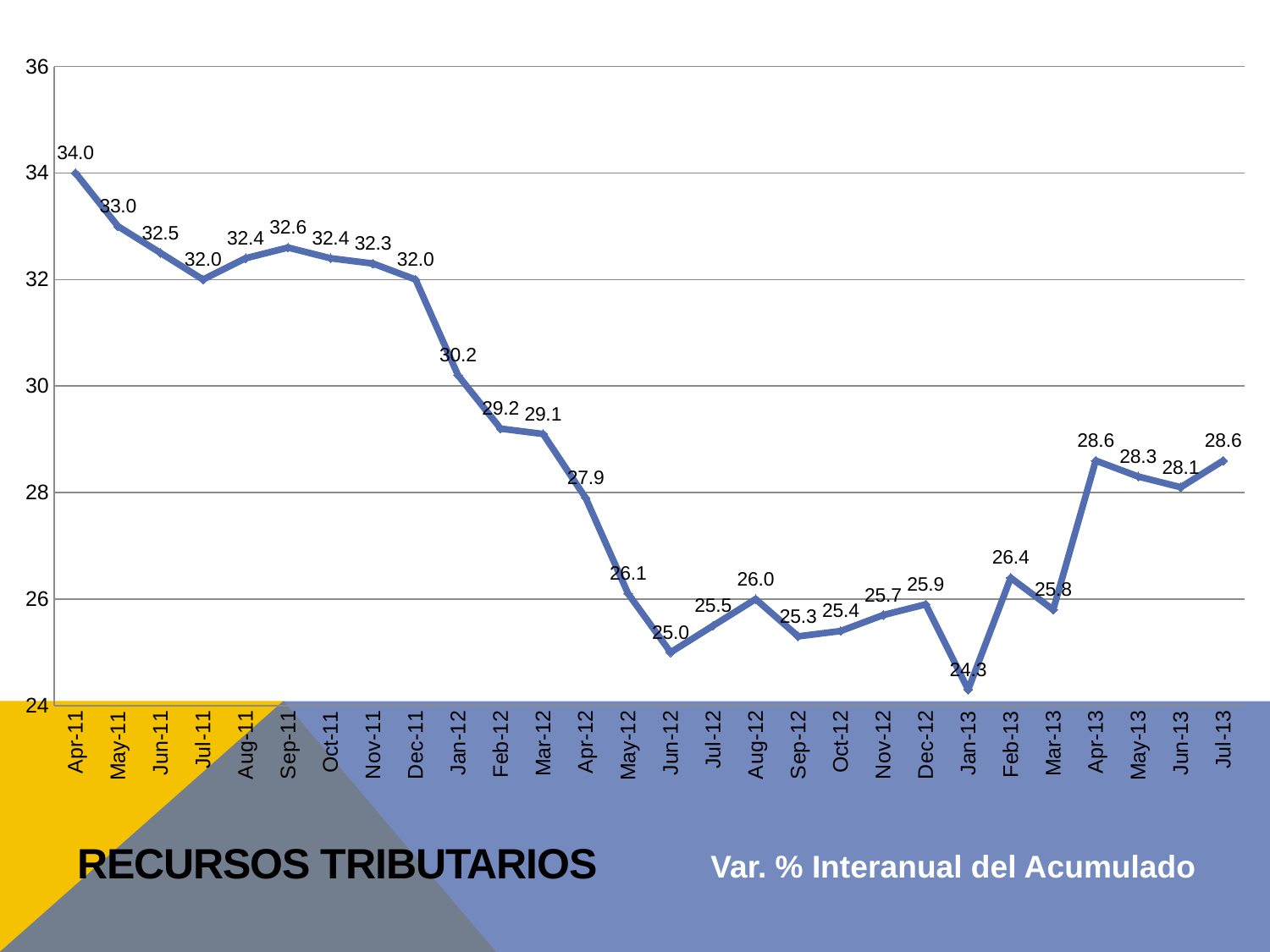

### Chart

| Category | Var. Anual |
|---|---|
| 40634 | 34.0 |
| 40664 | 33.0 |
| 40695 | 32.5 |
| 40725 | 32.0 |
| 40756 | 32.4 |
| 40787 | 32.6 |
| 40817 | 32.4 |
| 40848 | 32.3 |
| 40878 | 32.0 |
| 40909 | 30.2 |
| 40940 | 29.2 |
| 40969 | 29.1 |
| 41000 | 27.9 |
| 41030 | 26.1 |
| 41061 | 25.0 |
| 41091 | 25.5 |
| 41122 | 26.0 |
| 41153 | 25.3 |
| 41183 | 25.4 |
| 41214 | 25.7 |
| 41244 | 25.9 |
| 41275 | 24.3 |
| 41306 | 26.4 |
| 41334 | 25.8 |
| 41365 | 28.6 |
| 41395 | 28.3 |
| 41426 | 28.1 |
| 41456 | 28.6 |
# Recursos Tributarios
Var. % Interanual del Acumulado